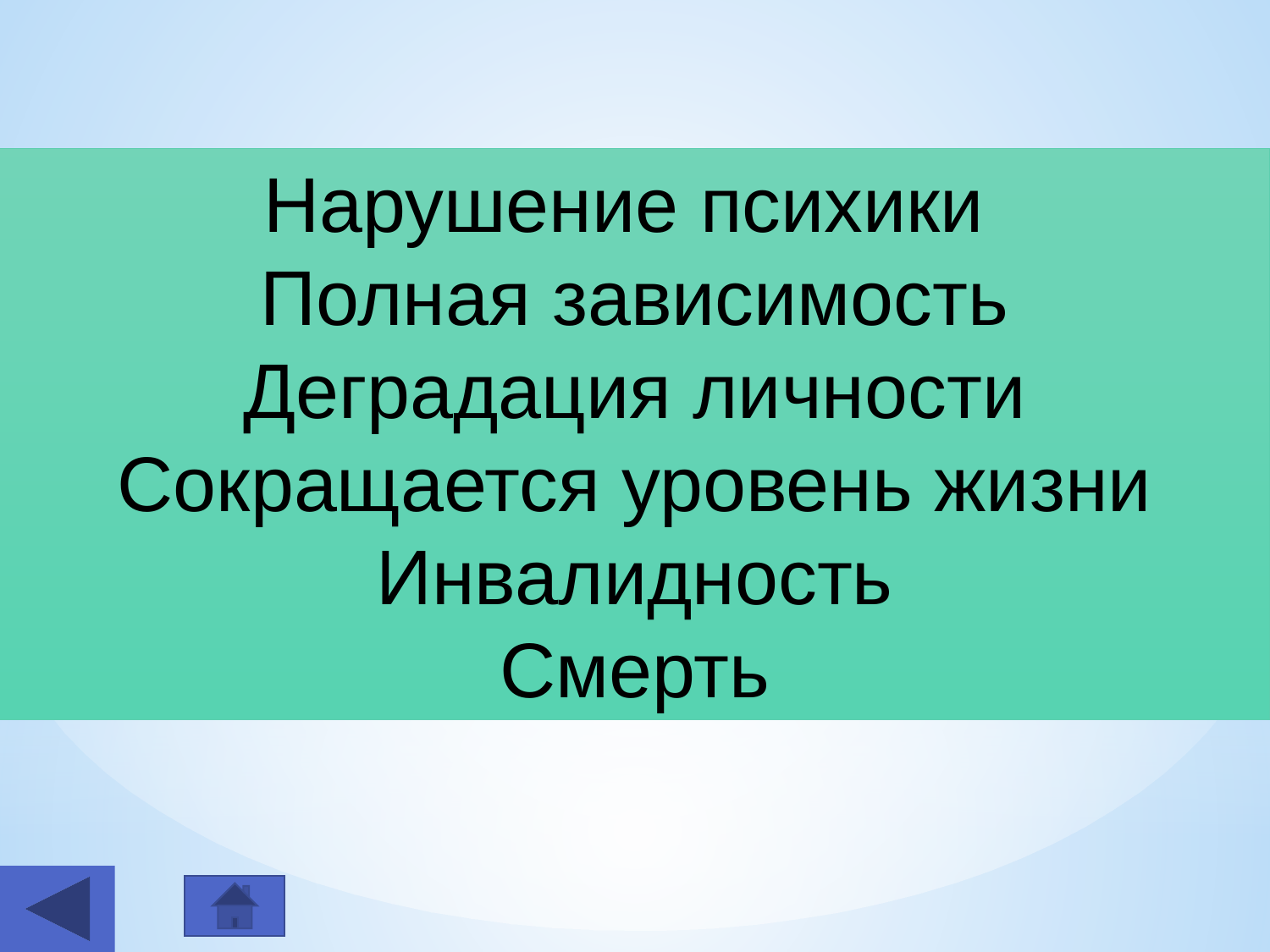

Нарушение психики
Полная зависимость
Деградация личности
Сокращается уровень жизни
Инвалидность
Смерть